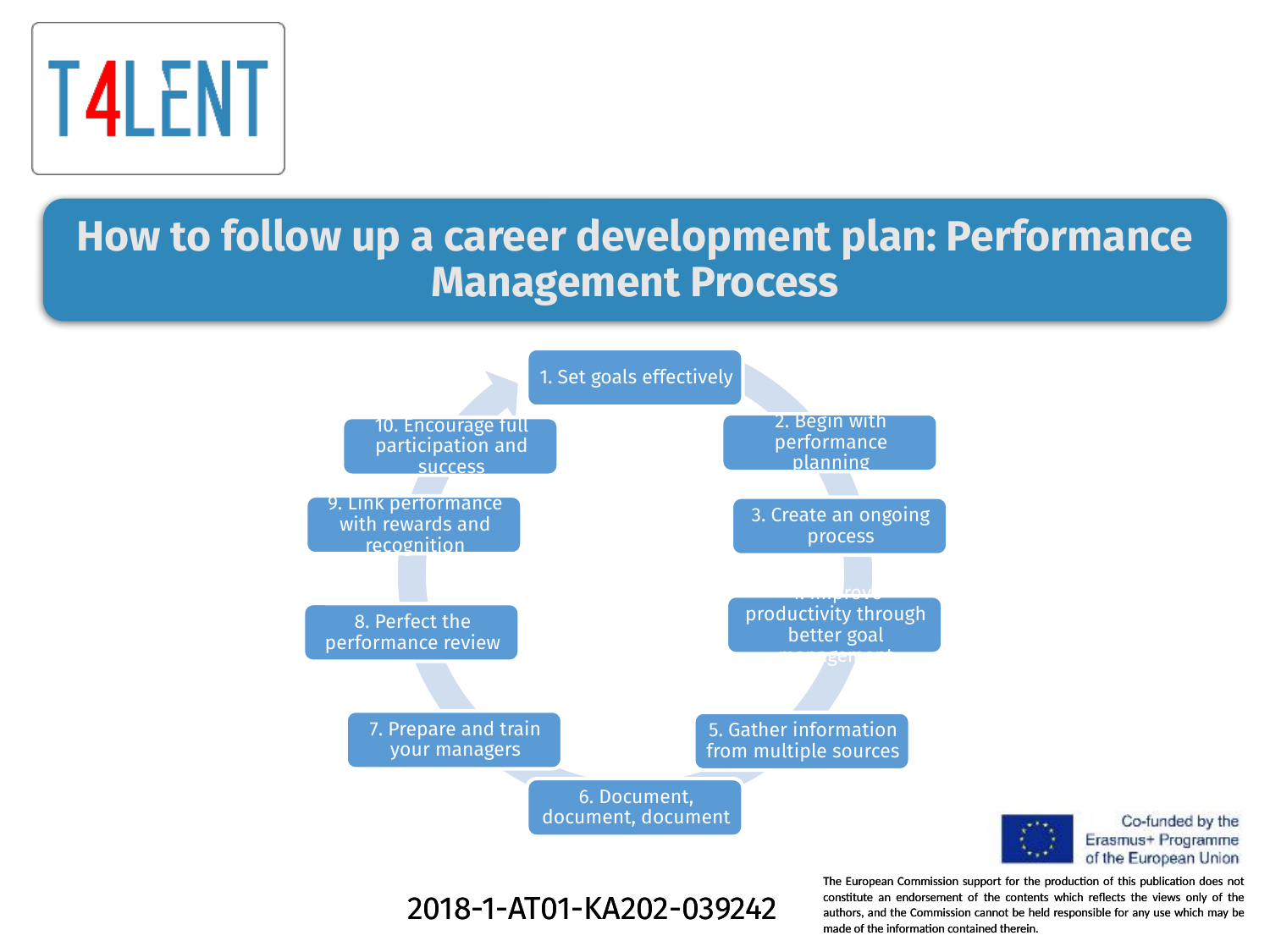

How to follow up a career development plan: Performance Management Process
1. Set goals effectively
2. Begin with performance planning
3. Create an ongoing process
4. Improve productivity through better goal management
5. Gather information from multiple sources
6. Document, document, document
7. Prepare and train your managers
8. Perfect the performance review
9. Link performance with rewards and recognition
10. Encourage full participation and success